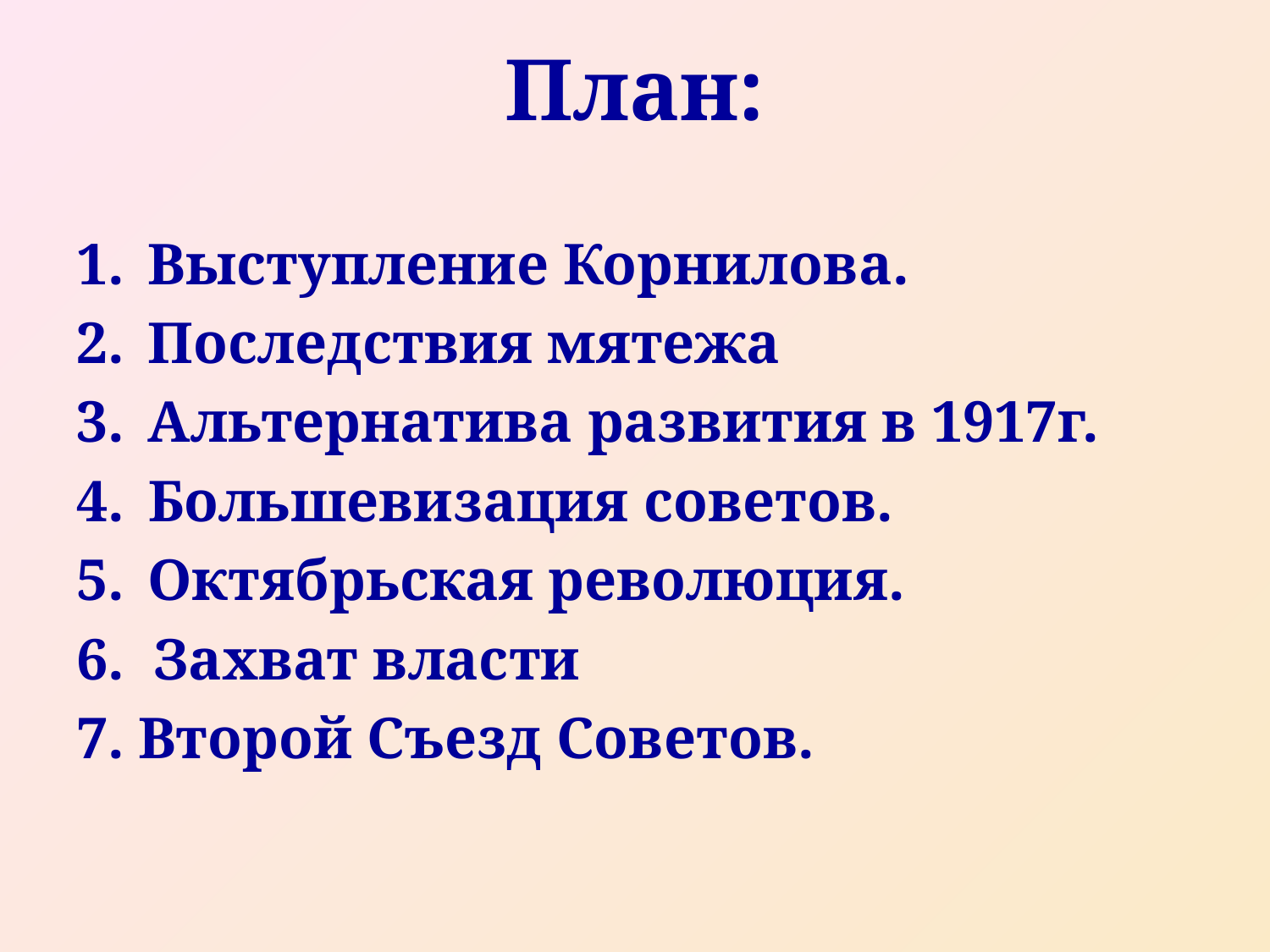

План:

Выступление Корнилова.
Последствия мятежа
Альтернатива развития в 1917г.
Большевизация советов.
Октябрьская революция.
6.  Захват власти
7. Второй Съезд Советов.